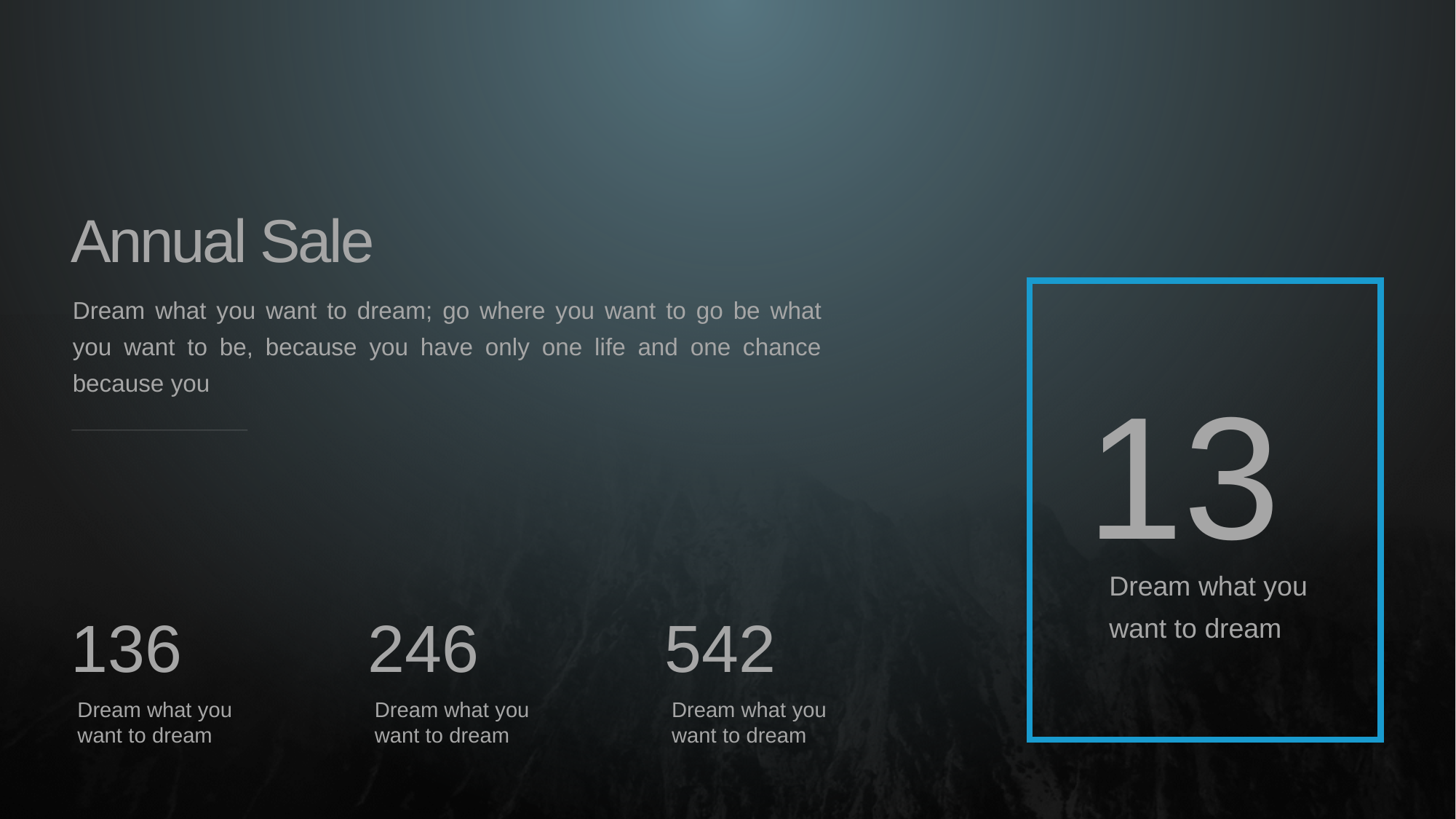

Annual Sale

13
Dream what you want to dream
Dream what you want to dream; go where you want to go be what you want to be, because you have only one life and one chance because you
136
Dream what you want to dream
246
Dream what you want to dream
542
Dream what you want to dream